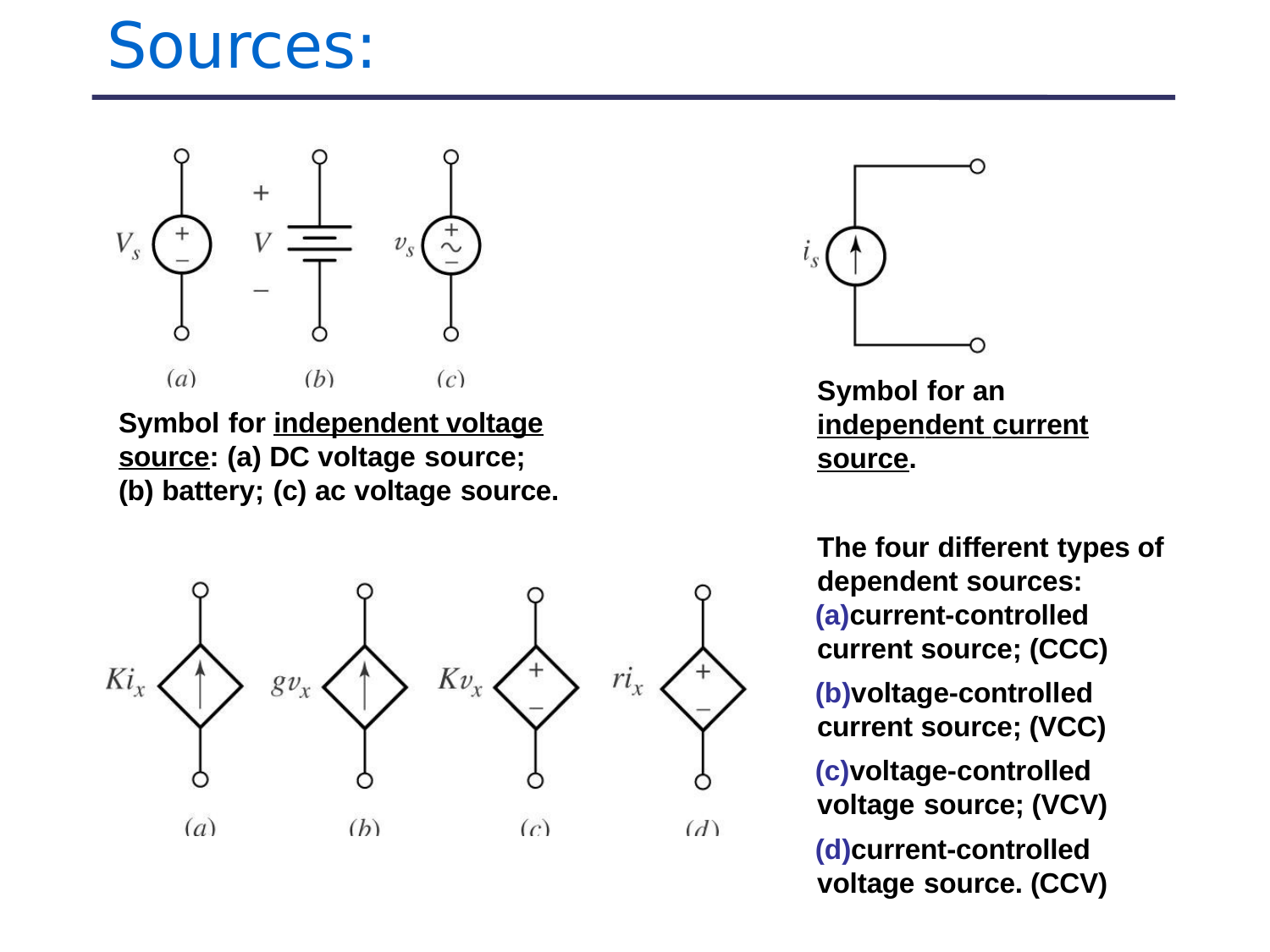

Sources:

Symbol for an independent current source.
Symbol for independent voltage source: (a) DC voltage source;
(b) battery; (c) ac voltage source.
The four different types of dependent sources:
current-controlled current source; (CCC)
voltage-controlled current source; (VCC)
voltage-controlled voltage source; (VCV)
current-controlled voltage source. (CCV)

27